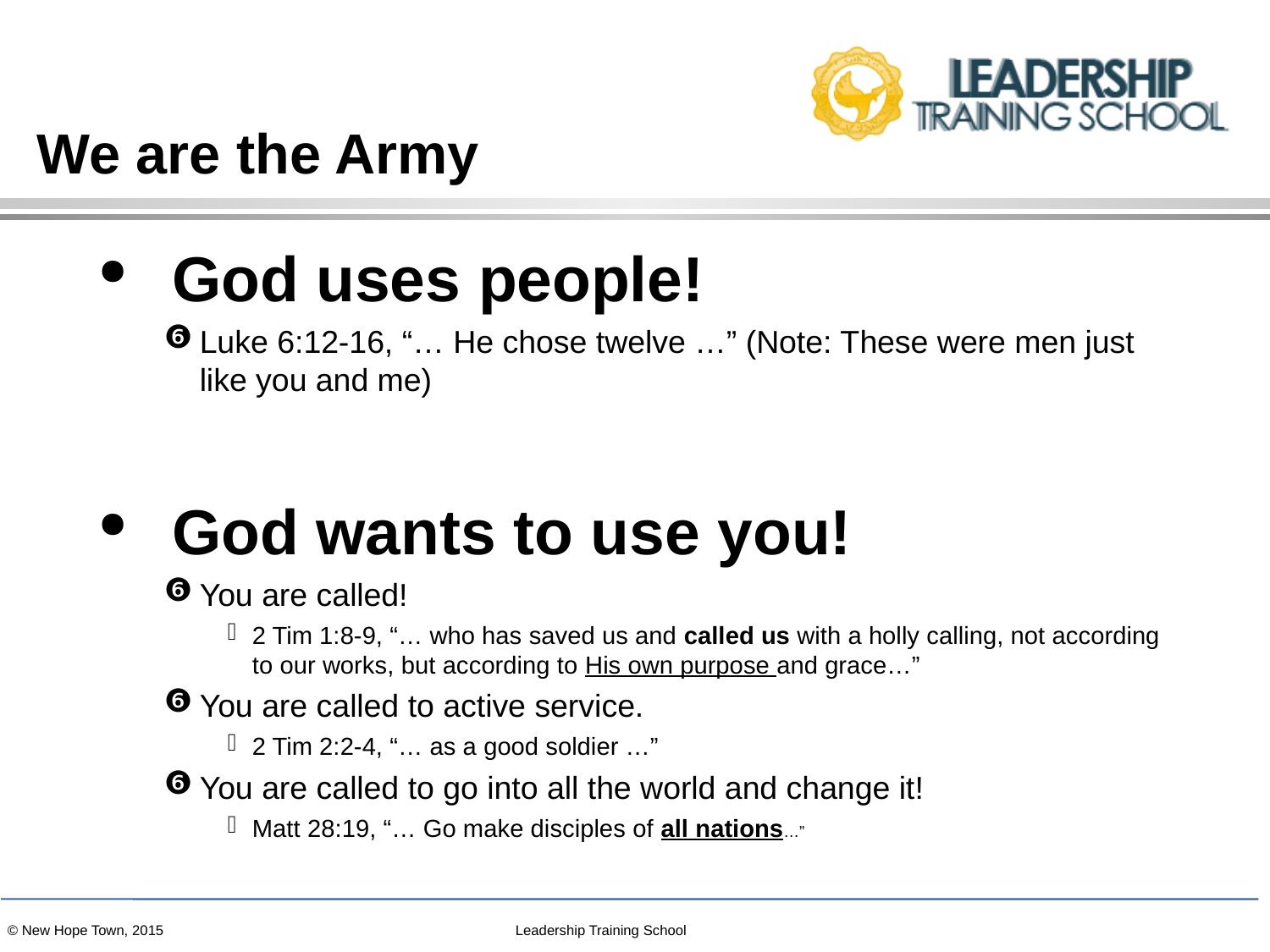

# We are the Army
God uses people!
Luke 6:12-16, “… He chose twelve …” (Note: These were men just like you and me)

God wants to use you!
You are called!
2 Tim 1:8-9, “… who has saved us and called us with a holly calling, not according to our works, but according to His own purpose and grace…”
You are called to active service.
2 Tim 2:2-4, “… as a good soldier …”
You are called to go into all the world and change it!
Matt 28:19, “… Go make disciples of all nations…”
7